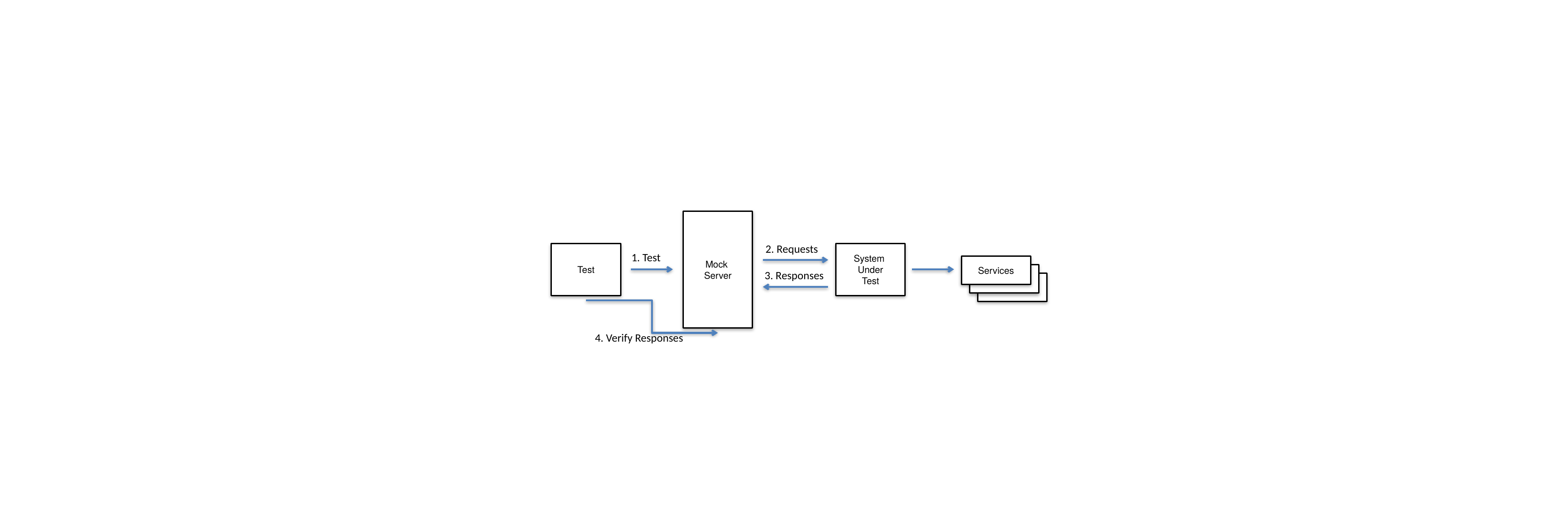

Mock
Server
2. Requests
Test
System
Under
Test
1. Test
Services

3. Responses

4. Verify Responses